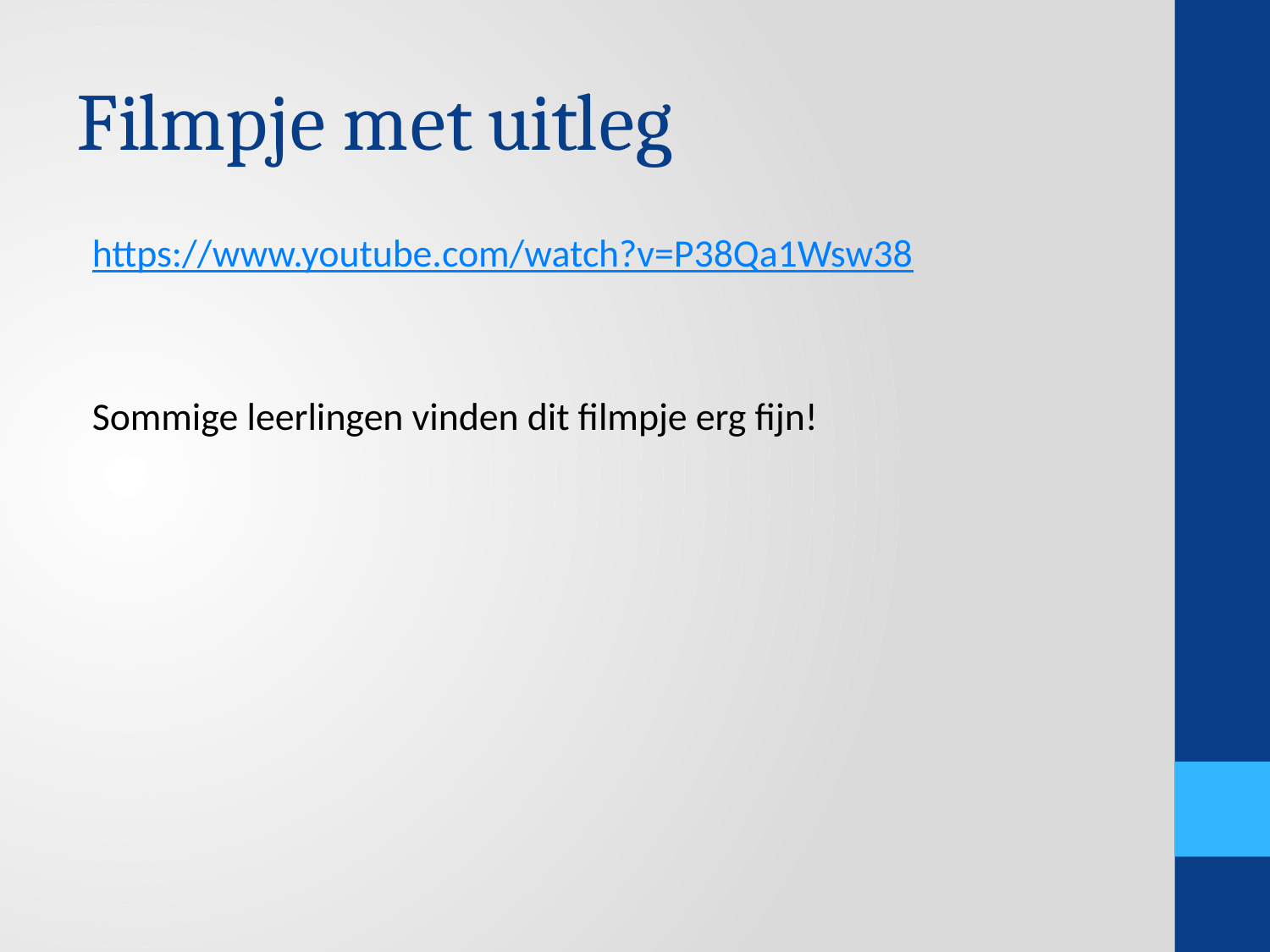

# Filmpje met uitleg
https://www.youtube.com/watch?v=P38Qa1Wsw38

Sommige leerlingen vinden dit filmpje erg fijn!